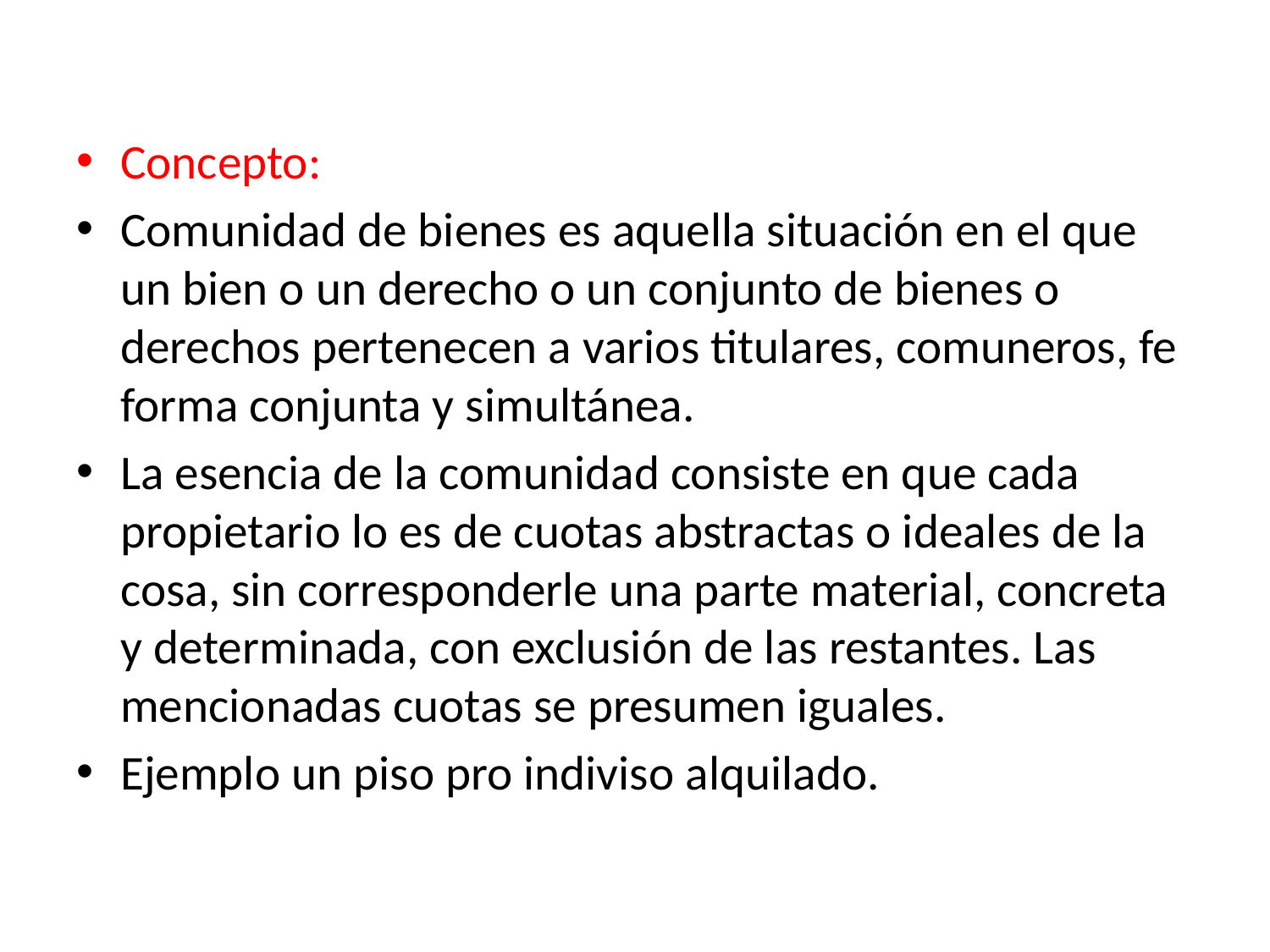

Concepto:
Comunidad de bienes es aquella situación en el que un bien o un derecho o un conjunto de bienes o derechos pertenecen a varios titulares, comuneros, fe forma conjunta y simultánea.
La esencia de la comunidad consiste en que cada propietario lo es de cuotas abstractas o ideales de la cosa, sin corresponderle una parte material, concreta y determinada, con exclusión de las restantes. Las mencionadas cuotas se presumen iguales.
Ejemplo un piso pro indiviso alquilado.